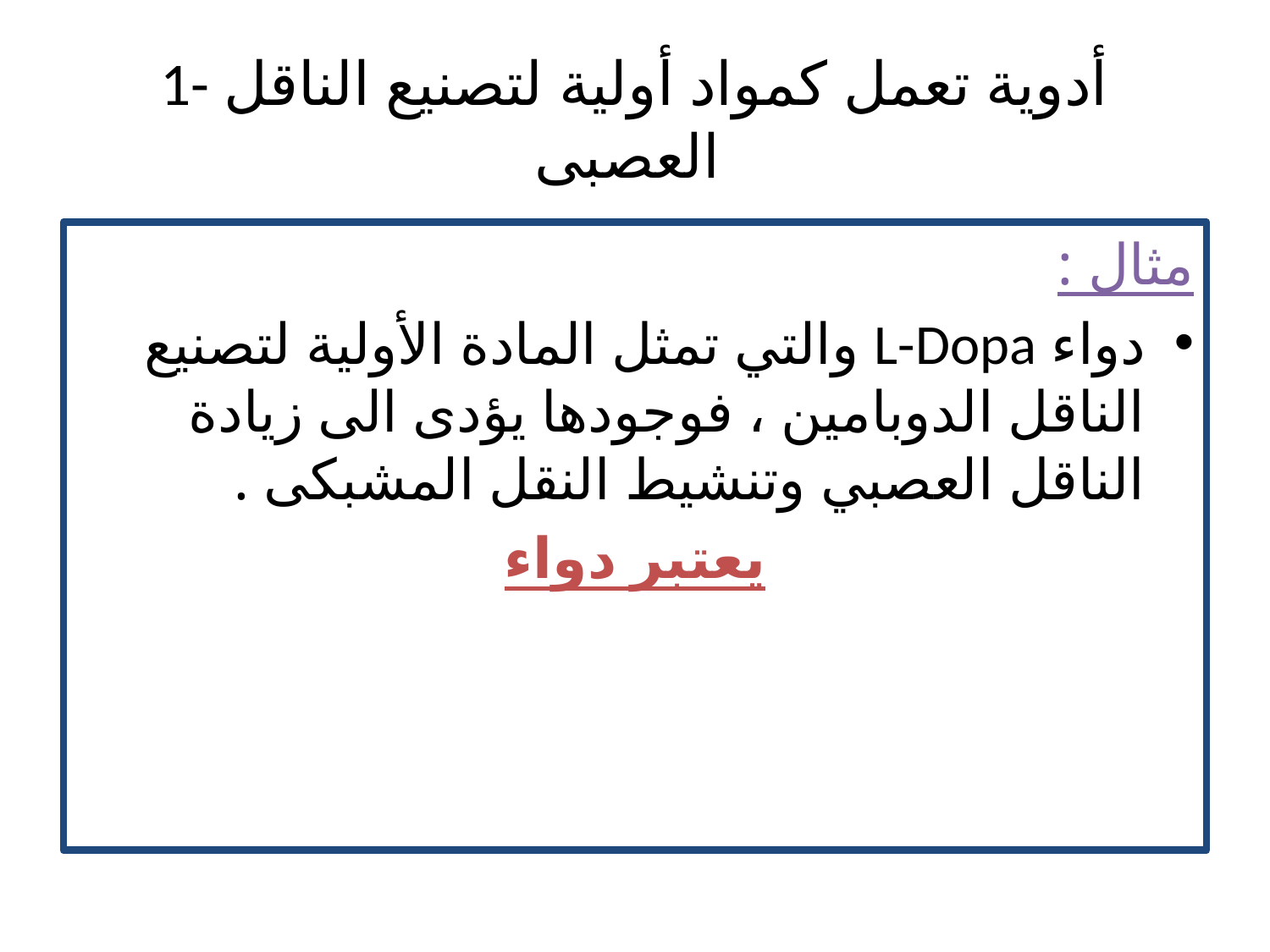

# 1- أدوية تعمل كمواد أولية لتصنيع الناقل العصبى
مثال :
دواء L-Dopa والتي تمثل المادة الأولية لتصنيع الناقل الدوبامين ، فوجودها يؤدى الى زيادة الناقل العصبي وتنشيط النقل المشبكى .
يعتبر دواء